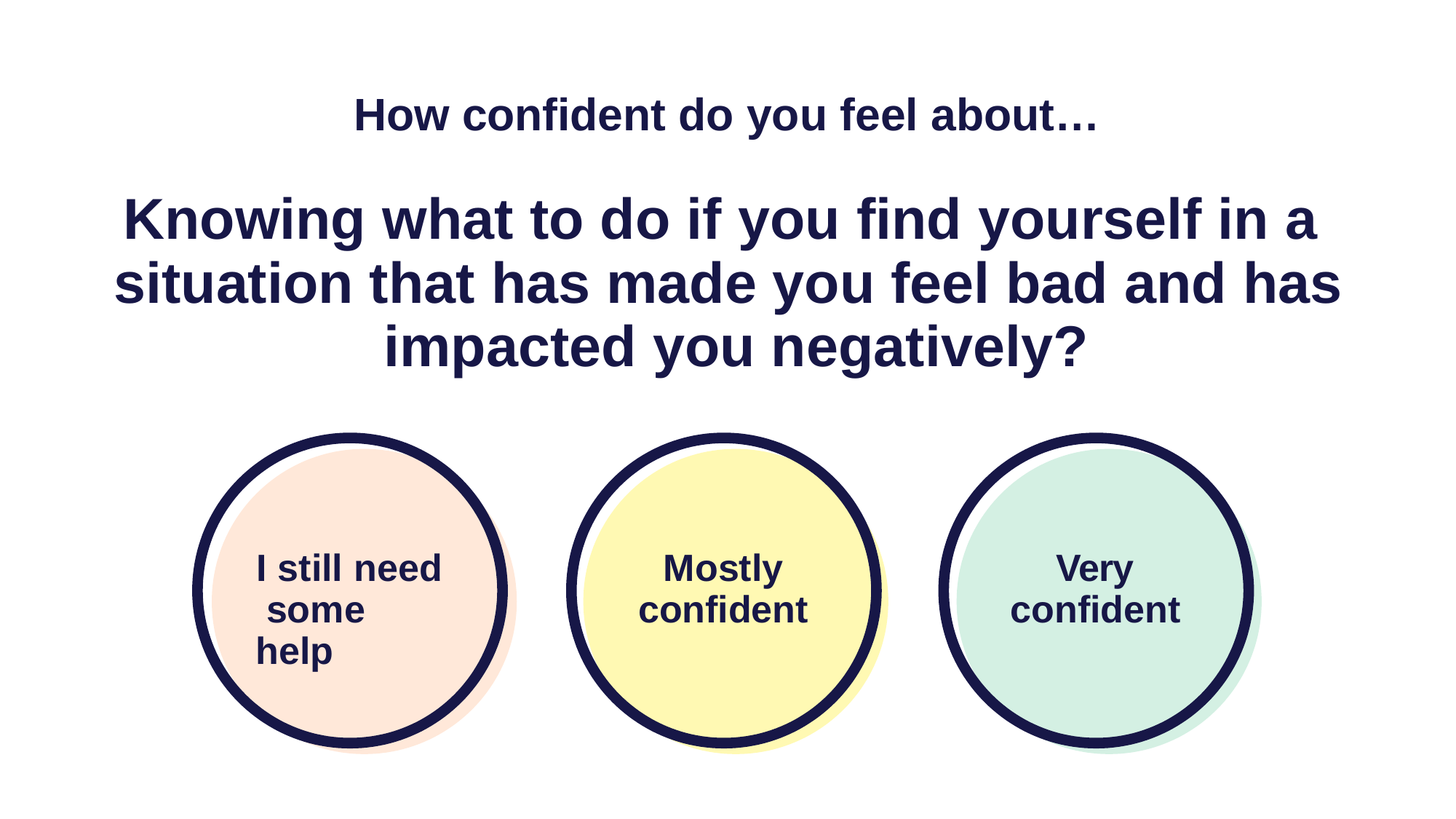

# How confident do you feel about…
Knowing what to do if you find yourself in a  situation that has made you feel bad and has  impacted you negatively?

I still need  some help
Mostly  confident
Very  confident